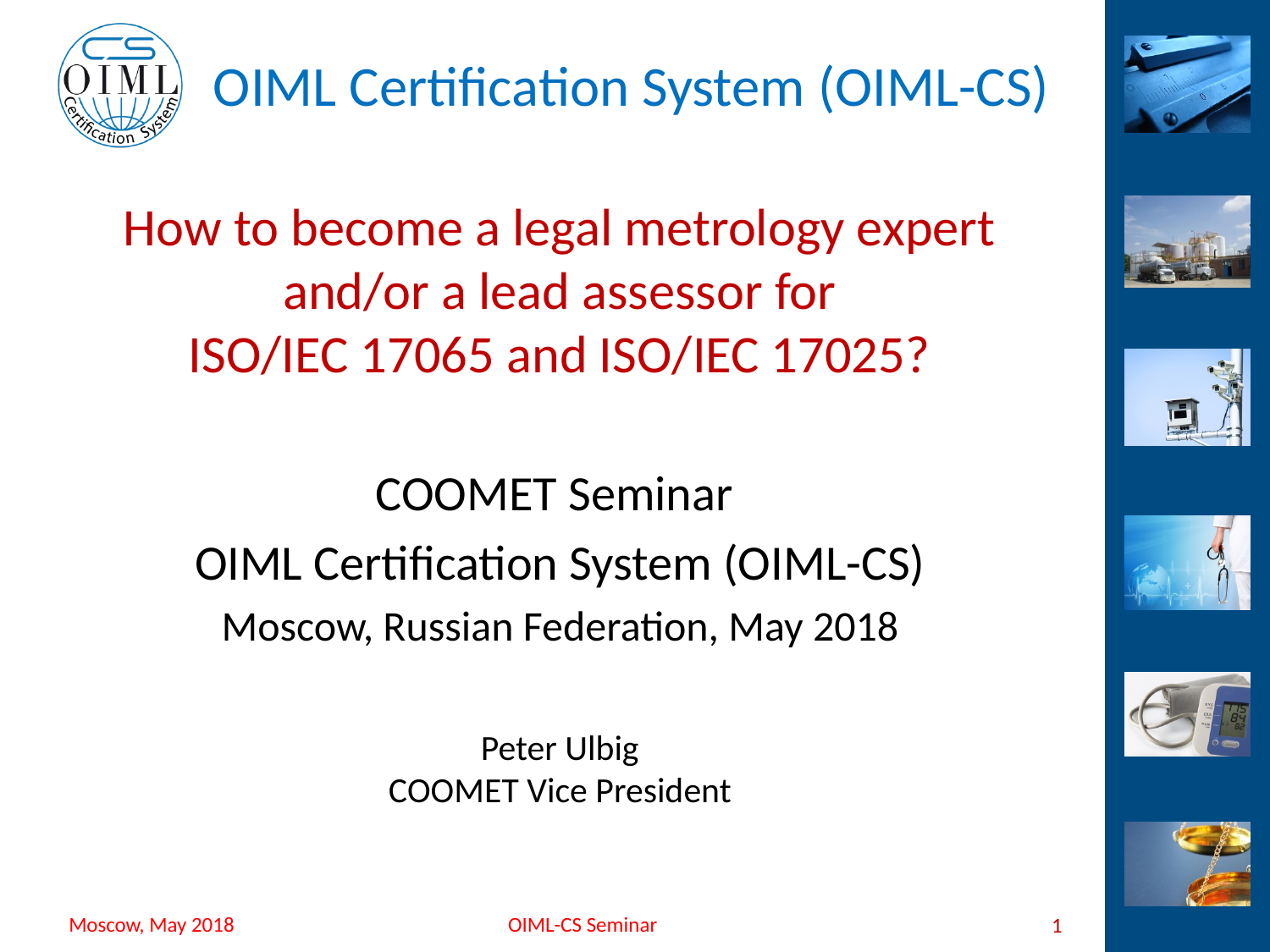

# How to become a legal metrology expert and/or a lead assessor for ISO/IEC 17065 and ISO/IEC 17025?
COOMET Seminar
OIML Certification System (OIML-CS)
Moscow, Russian Federation, May 2018

Peter Ulbig
COOMET Vice President
1